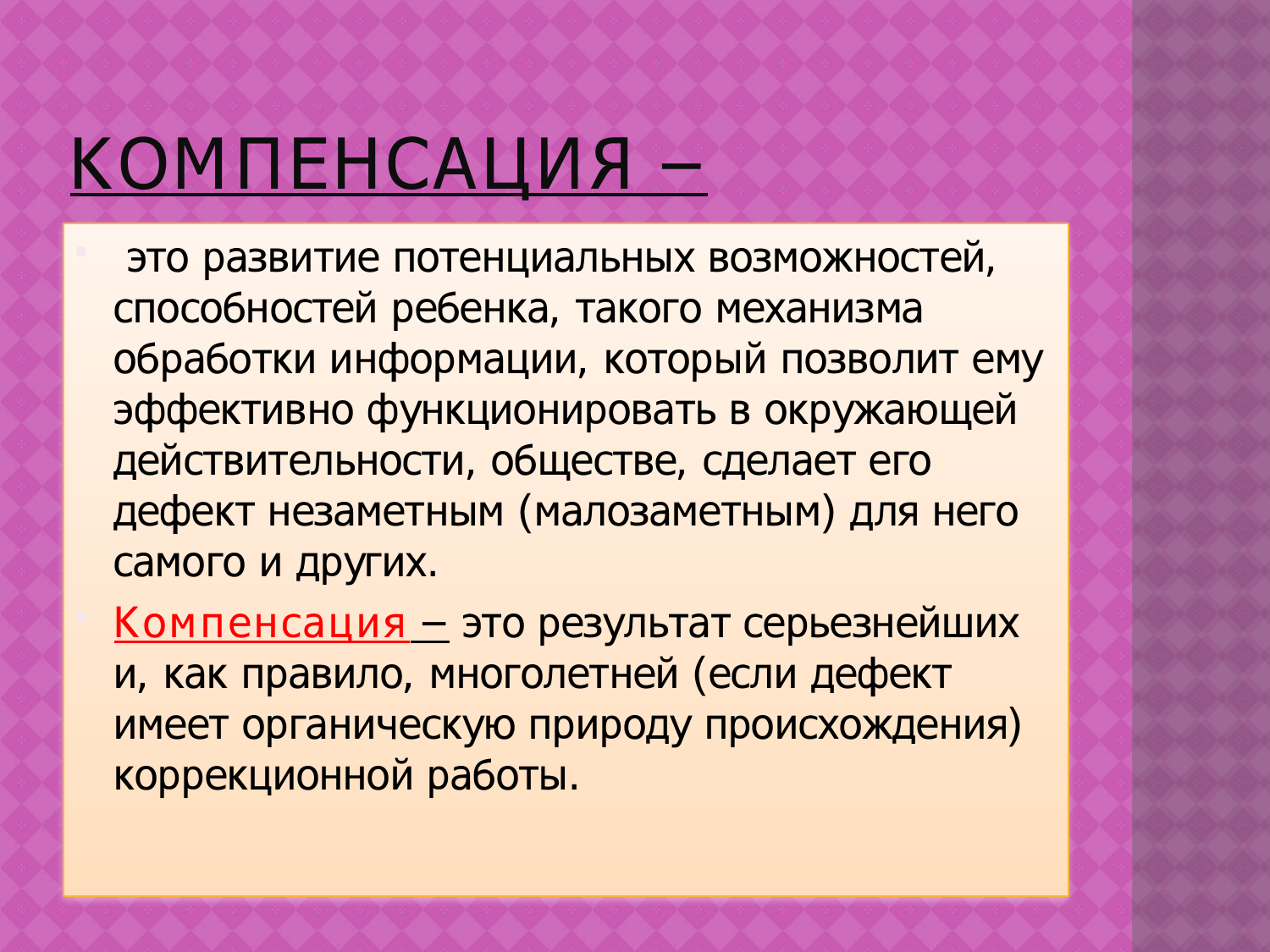

# Компенсация –
 это развитие потенциальных возможностей, способностей ребенка, такого механизма обработки информации, который позволит ему эффективно функционировать в окружающей действительности, обществе, сделает его дефект незаметным (малозаметным) для него самого и других.
Компенсация – это результат серьезнейших и, как правило, многолетней (если дефект имеет органическую природу происхождения) коррекционной работы.